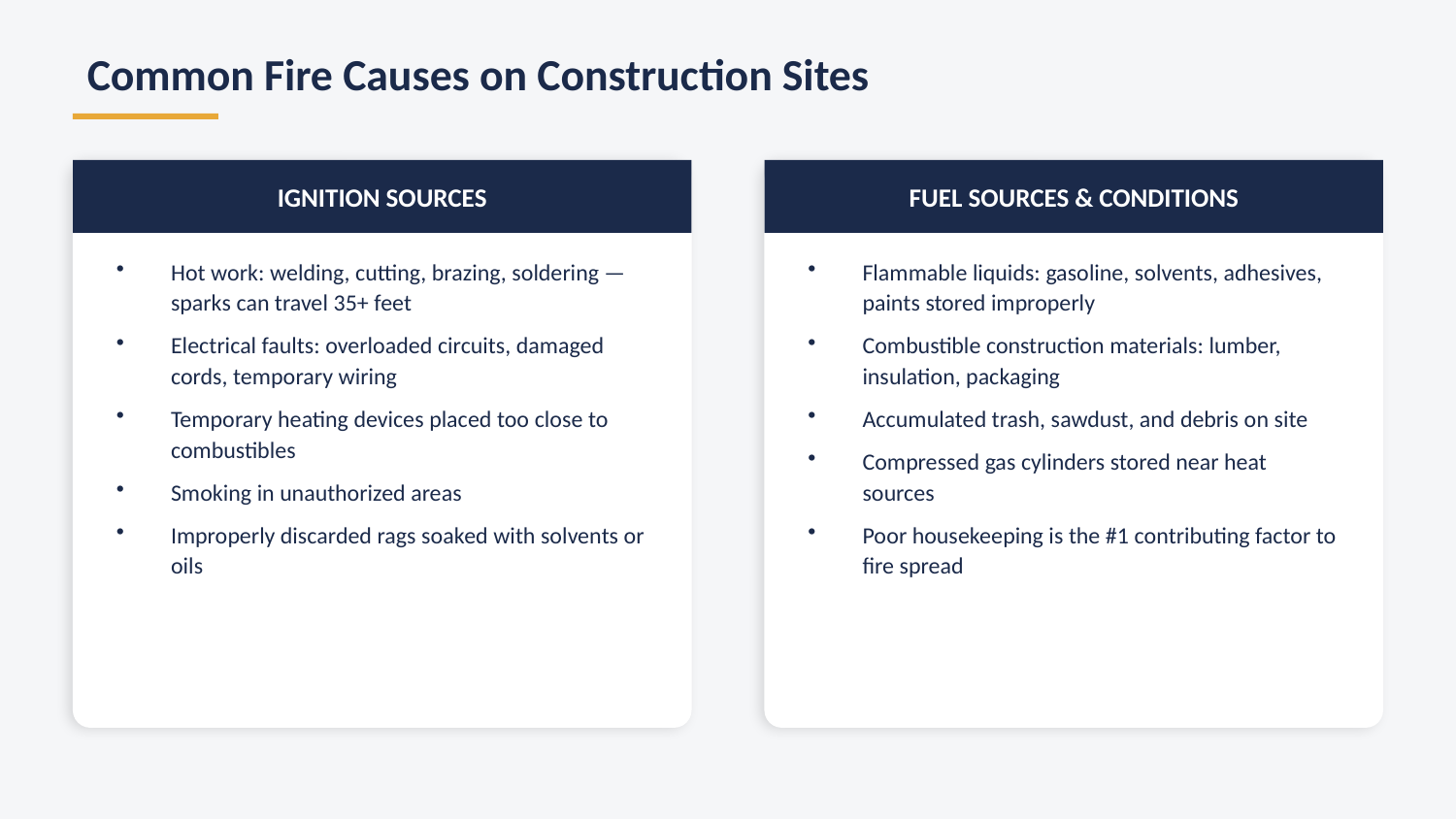

Common Fire Causes on Construction Sites

IGNITION SOURCES

FUEL SOURCES & CONDITIONS
Hot work: welding, cutting, brazing, soldering — sparks can travel 35+ feet
Electrical faults: overloaded circuits, damaged cords, temporary wiring
Temporary heating devices placed too close to combustibles
Smoking in unauthorized areas
Improperly discarded rags soaked with solvents or oils
Flammable liquids: gasoline, solvents, adhesives, paints stored improperly
Combustible construction materials: lumber, insulation, packaging
Accumulated trash, sawdust, and debris on site
Compressed gas cylinders stored near heat sources
Poor housekeeping is the #1 contributing factor to fire spread